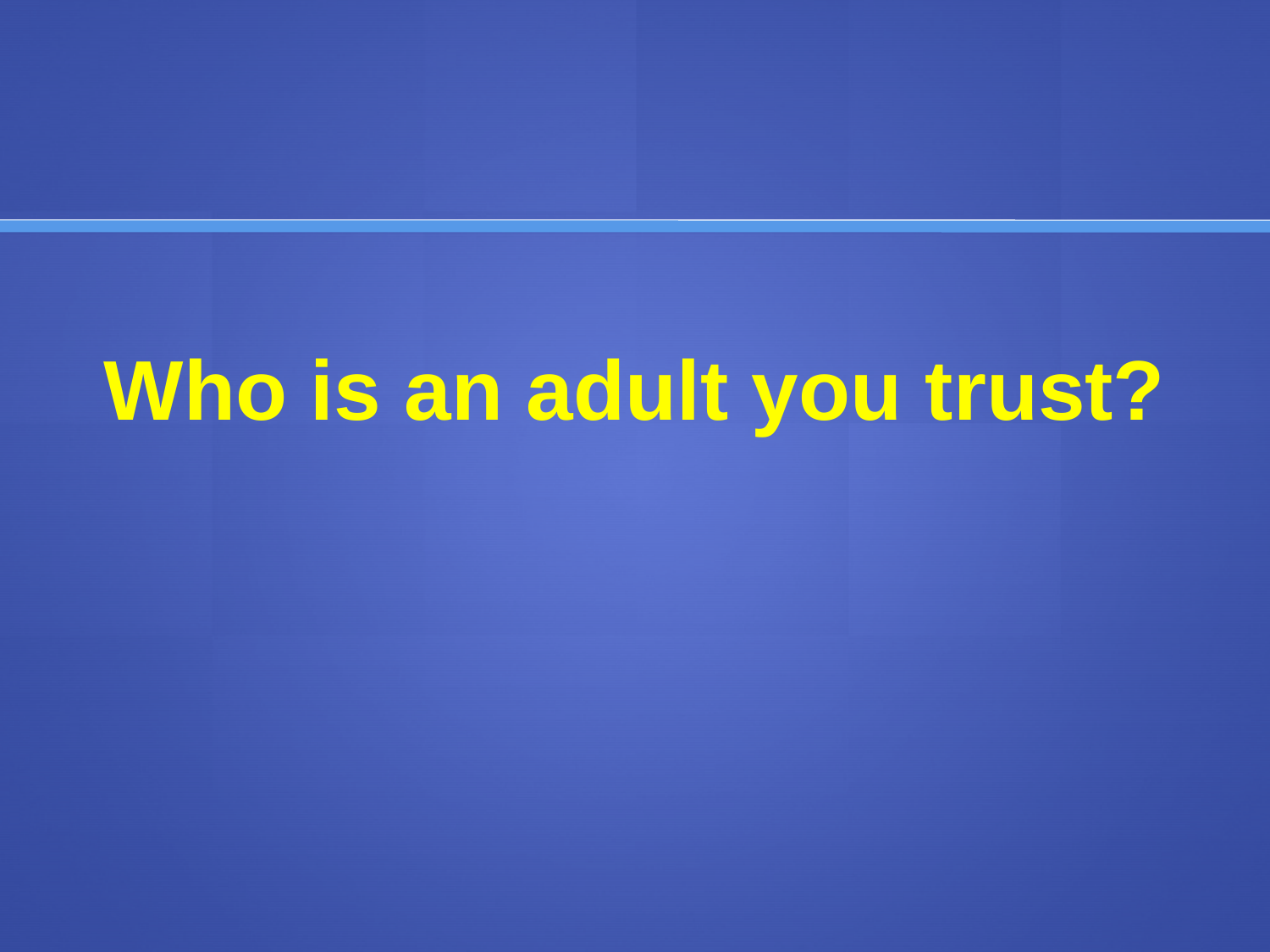

# Who is an adult you trust?